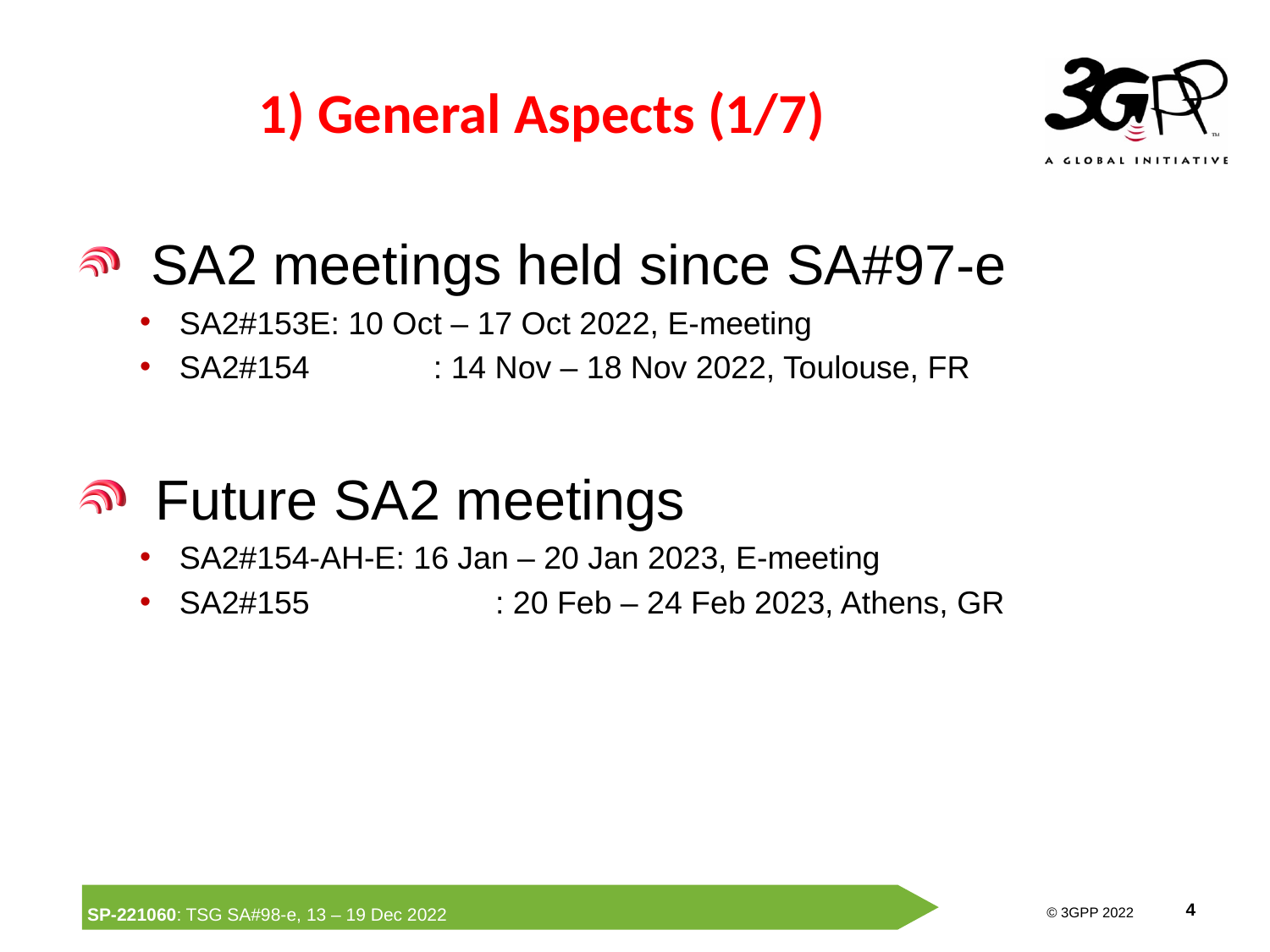

# 1) General Aspects (1/7)
 SA2 meetings held since SA#97-e
SA2#153E: 10 Oct – 17 Oct 2022, E-meeting
SA2#154	: 14 Nov – 18 Nov 2022, Toulouse, FR

 Future SA2 meetings
SA2#154-AH-E: 16 Jan – 20 Jan 2023, E-meeting
SA2#155	       : 20 Feb – 24 Feb 2023, Athens, GR